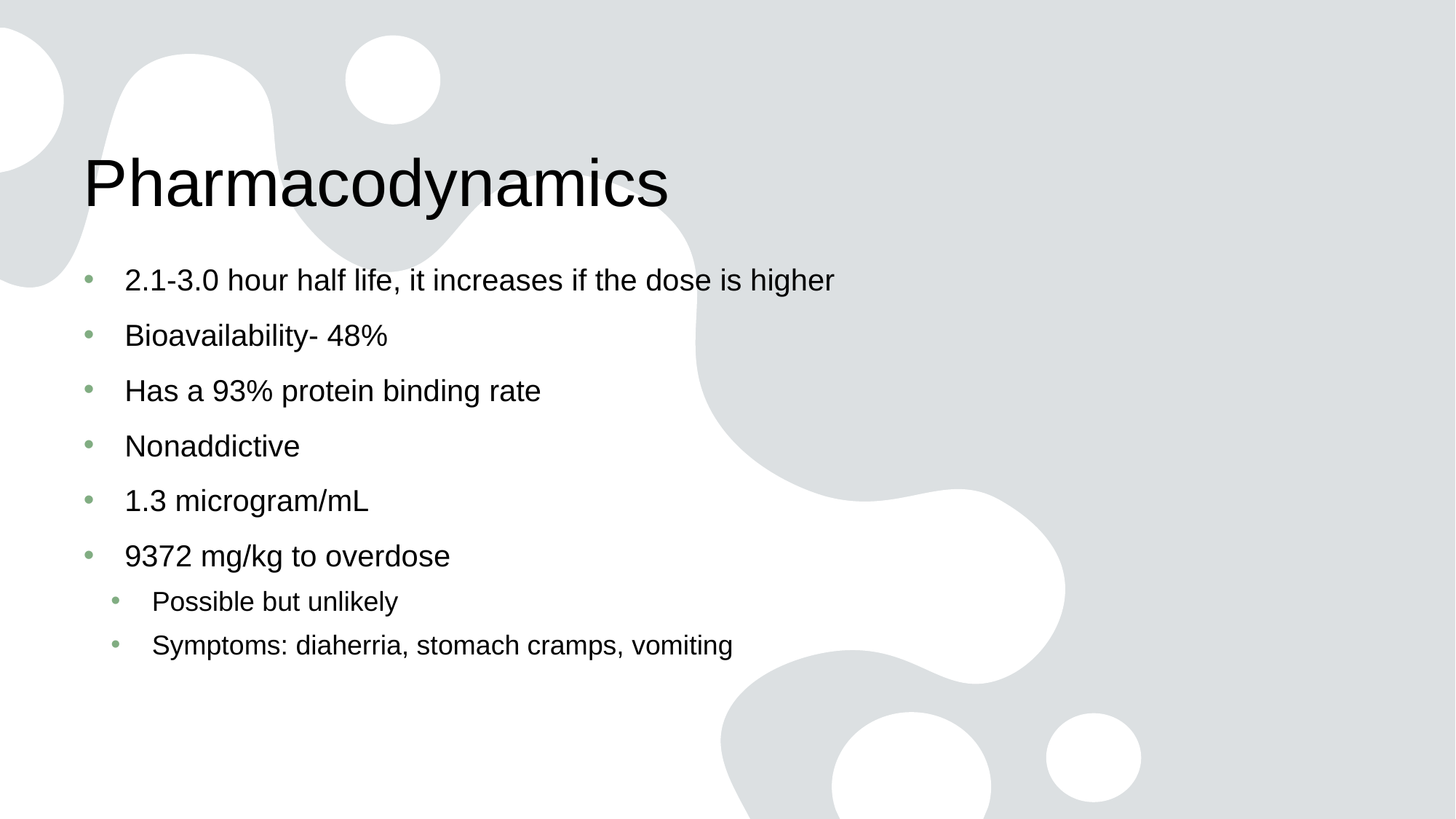

# Pharmacodynamics
2.1-3.0 hour half life, it increases if the dose is higher
Bioavailability- 48%
Has a 93% protein binding rate
Nonaddictive
1.3 microgram/mL
9372 mg/kg to overdose
Possible but unlikely
Symptoms: diaherria, stomach cramps, vomiting